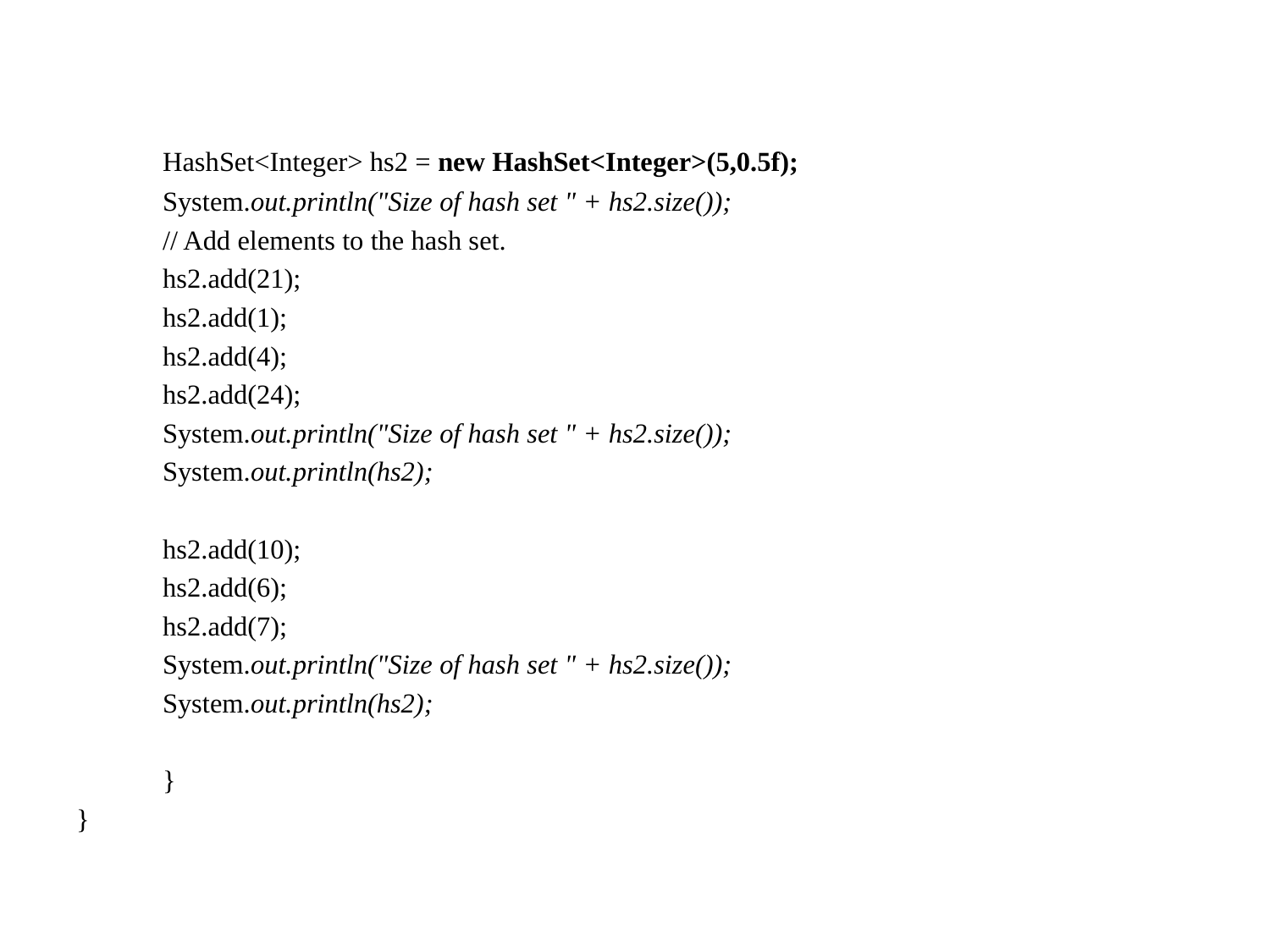

HashSet<Integer> hs2 = new HashSet<Integer>(5,0.5f);
		System.out.println("Size of hash set " + hs2.size());
		// Add elements to the hash set.
		hs2.add(21);
		hs2.add(1);
		hs2.add(4);
		hs2.add(24);
		System.out.println("Size of hash set " + hs2.size());
		System.out.println(hs2);

		hs2.add(10);
		hs2.add(6);
		hs2.add(7);
		System.out.println("Size of hash set " + hs2.size());
		System.out.println(hs2);

	}
}